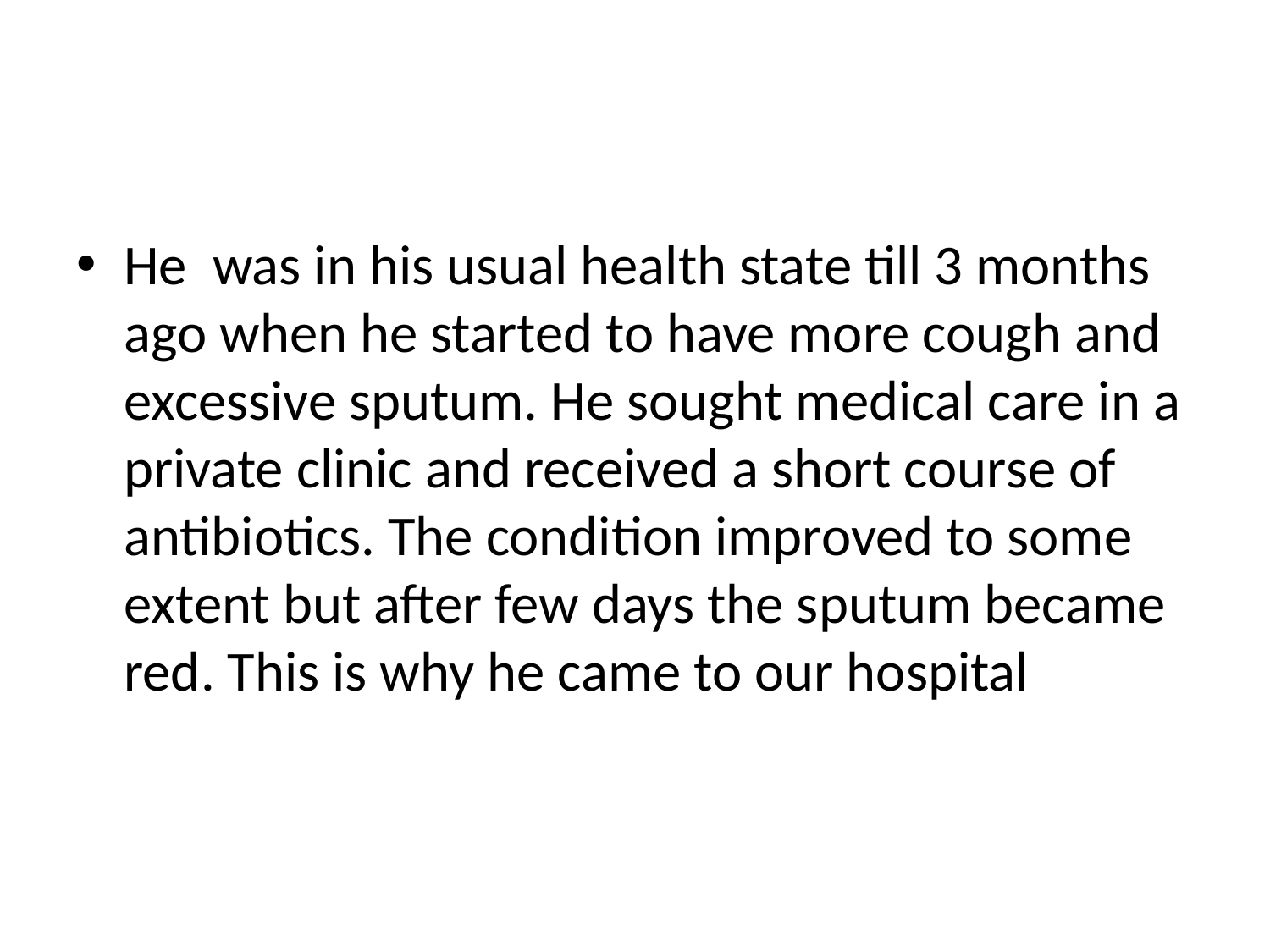

#
He  was in his usual health state till 3 months ago when he started to have more cough and excessive sputum. He sought medical care in a private clinic and received a short course of antibiotics. The condition improved to some extent but after few days the sputum became red. This is why he came to our hospital